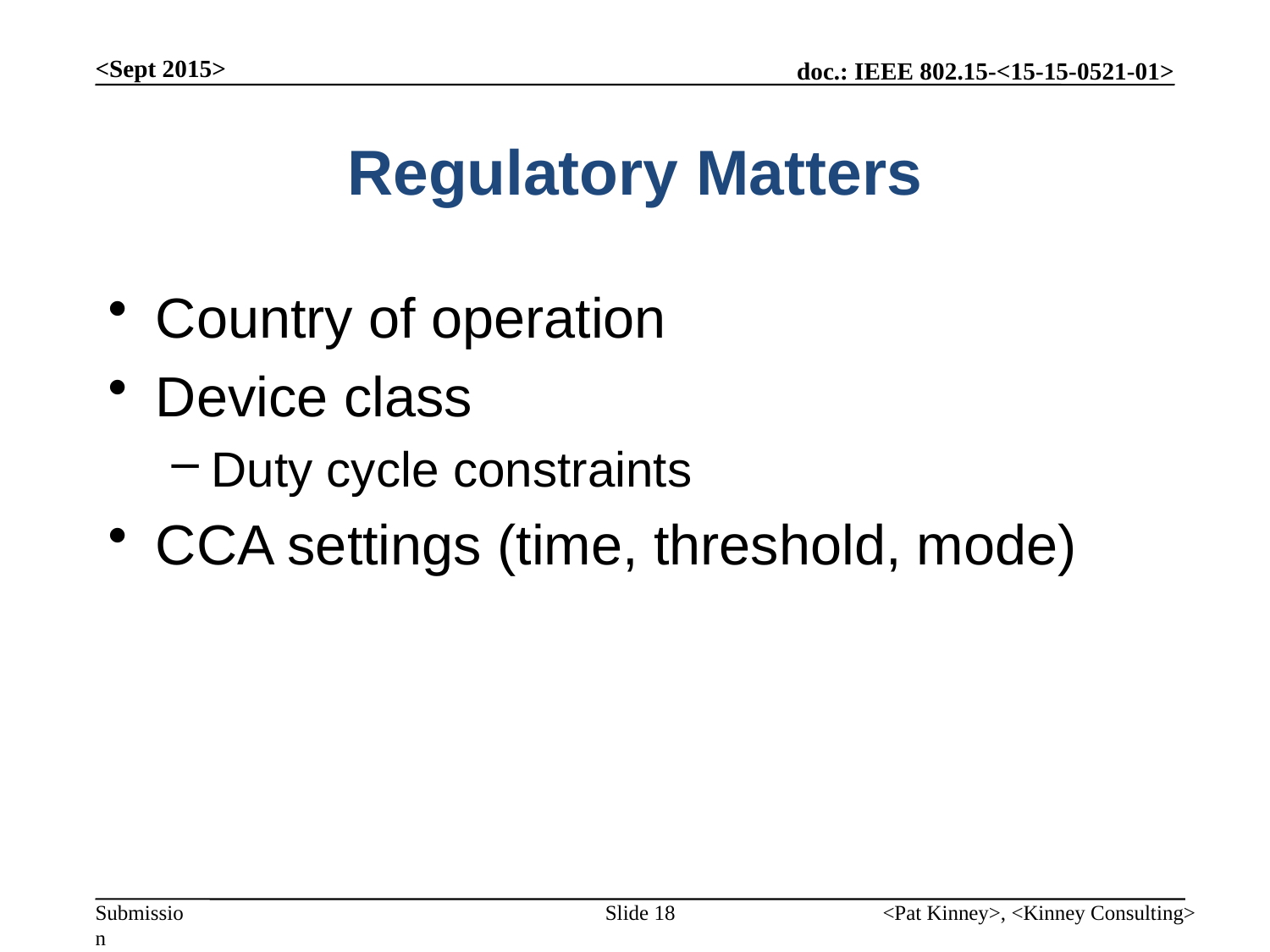

<Sept 2015>
# Regulatory Matters
Country of operation
Device class
Duty cycle constraints
CCA settings (time, threshold, mode)
Slide 18
<Pat Kinney>, <Kinney Consulting>